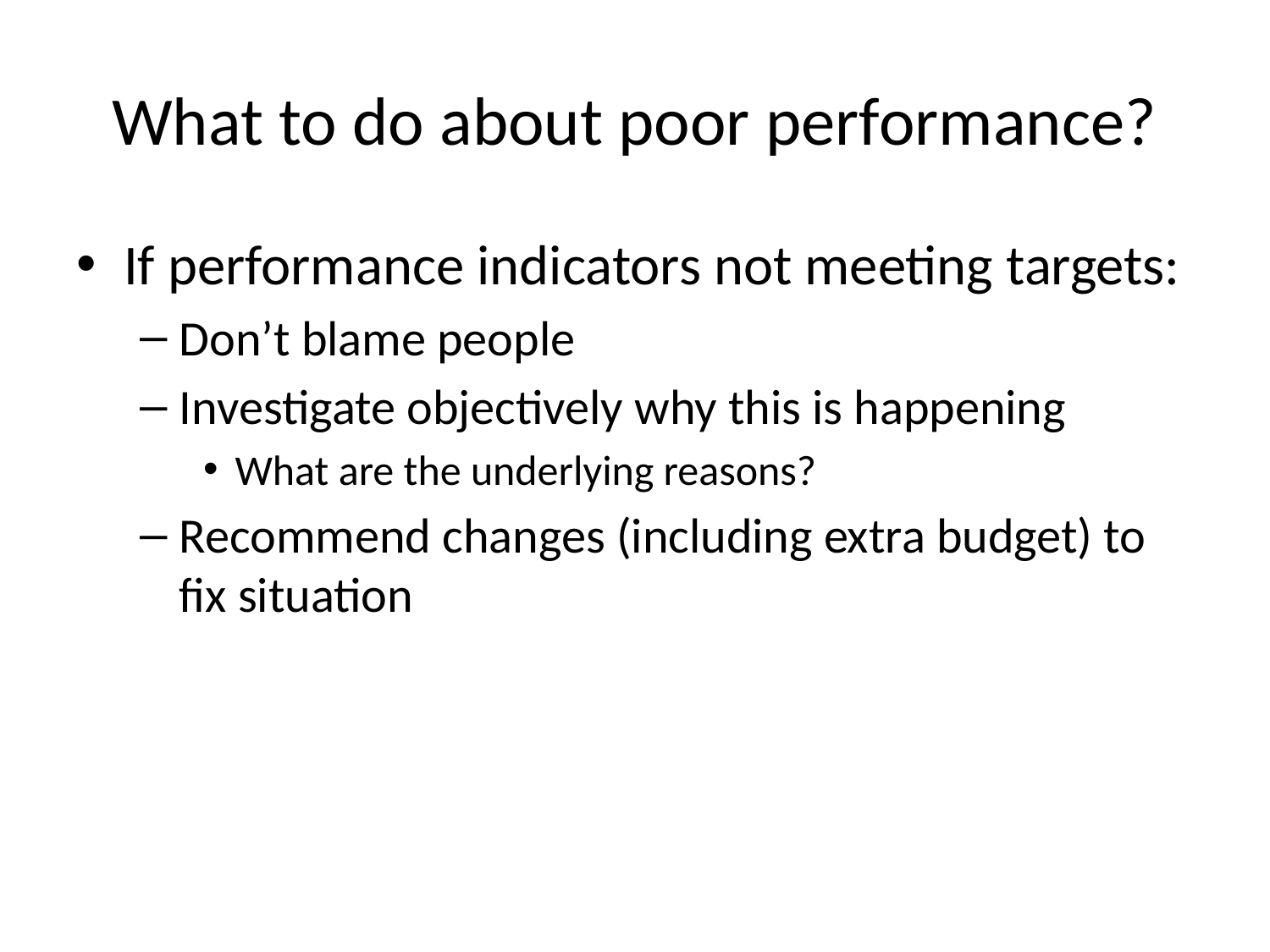

# What to do about poor performance?
If performance indicators not meeting targets:
Don’t blame people
Investigate objectively why this is happening
What are the underlying reasons?
Recommend changes (including extra budget) to fix situation